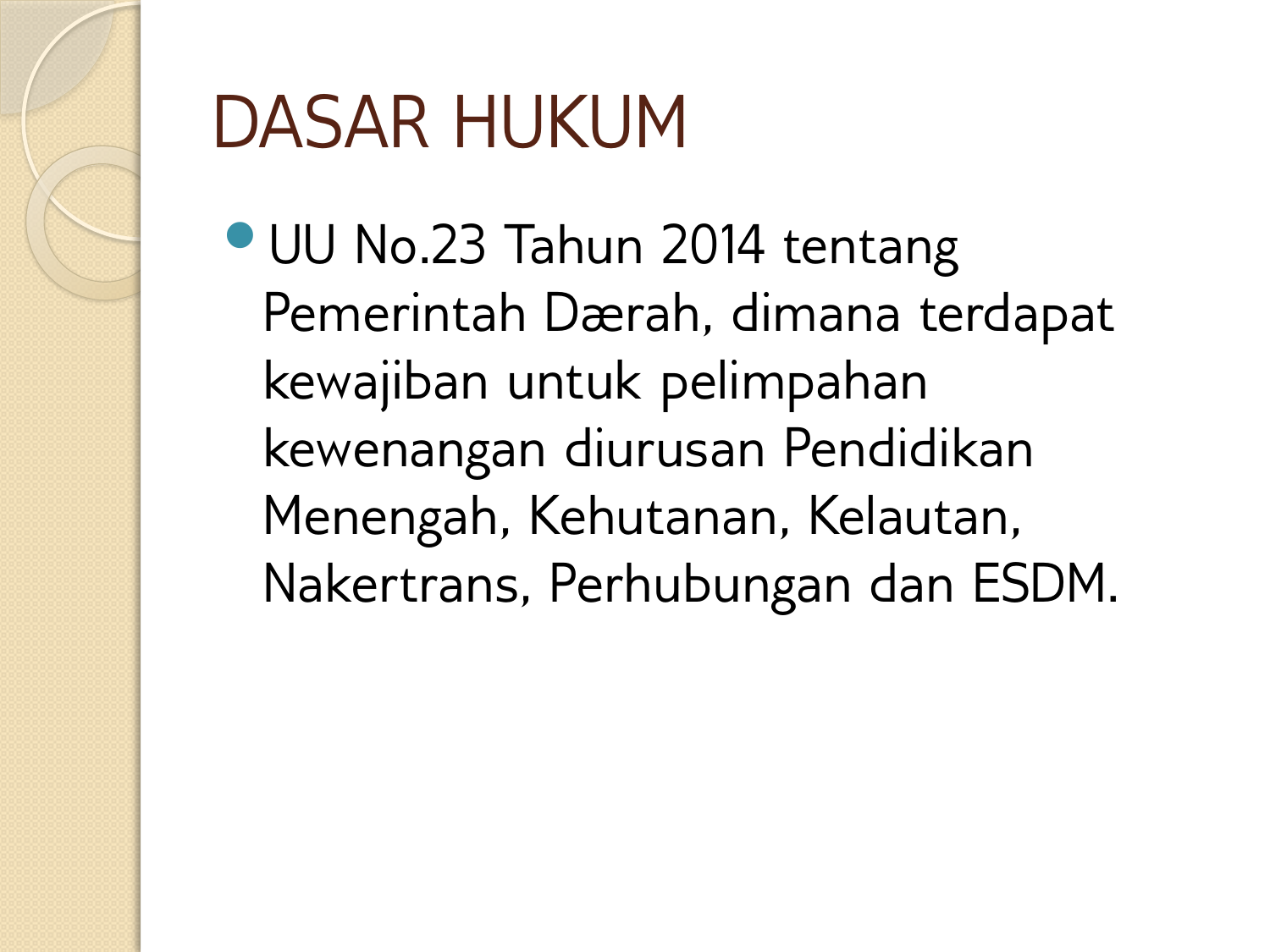

# DASAR HUKUM
UU No.23 Tahun 2014 tentang Pemerintah Daerah, dimana terdapat kewajiban untuk pelimpahan kewenangan diurusan Pendidikan Menengah, Kehutanan, Kelautan, Nakertrans, Perhubungan dan ESDM.